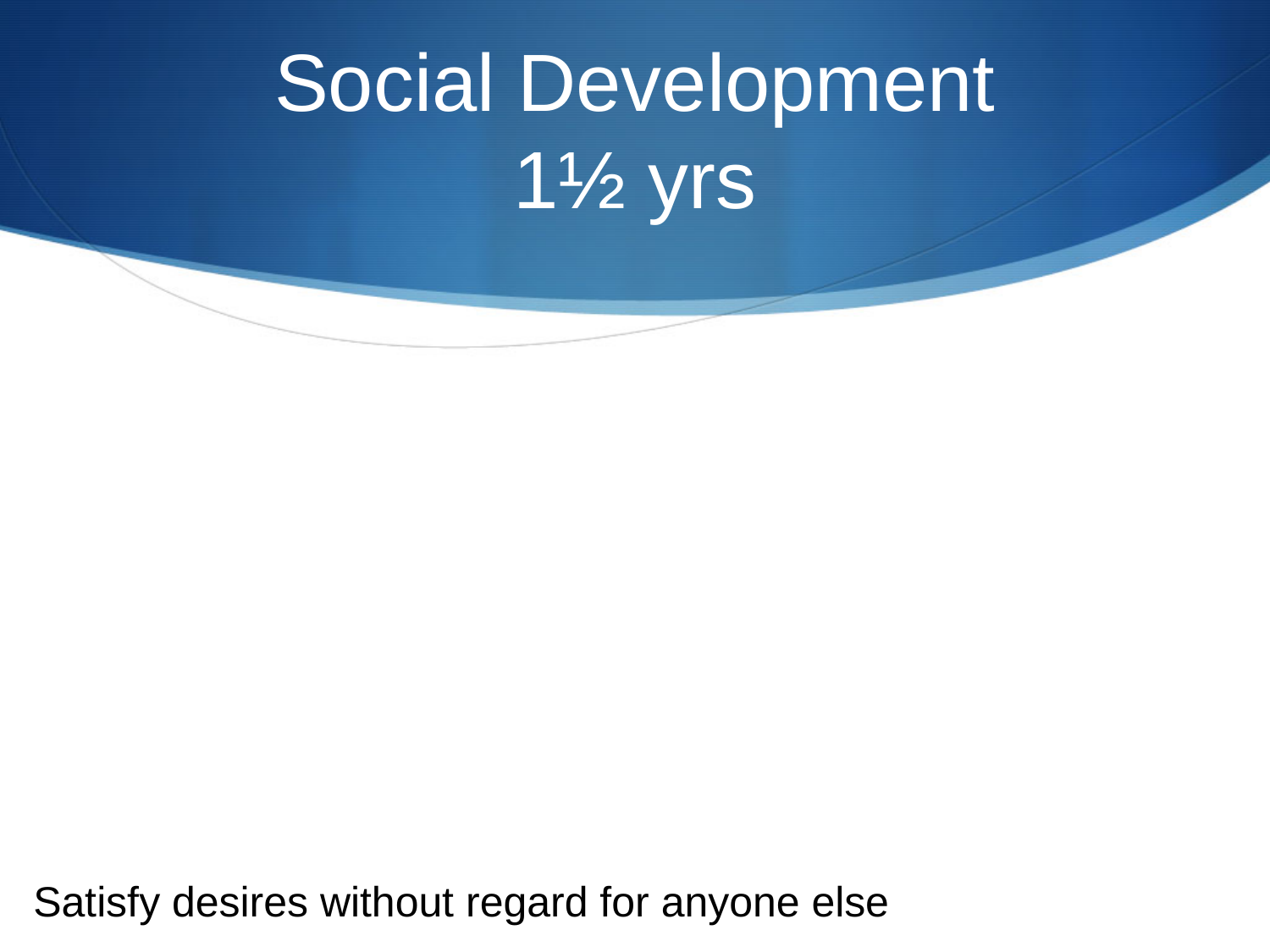

# Social Development 1½ yrs
Satisfy desires without regard for anyone else